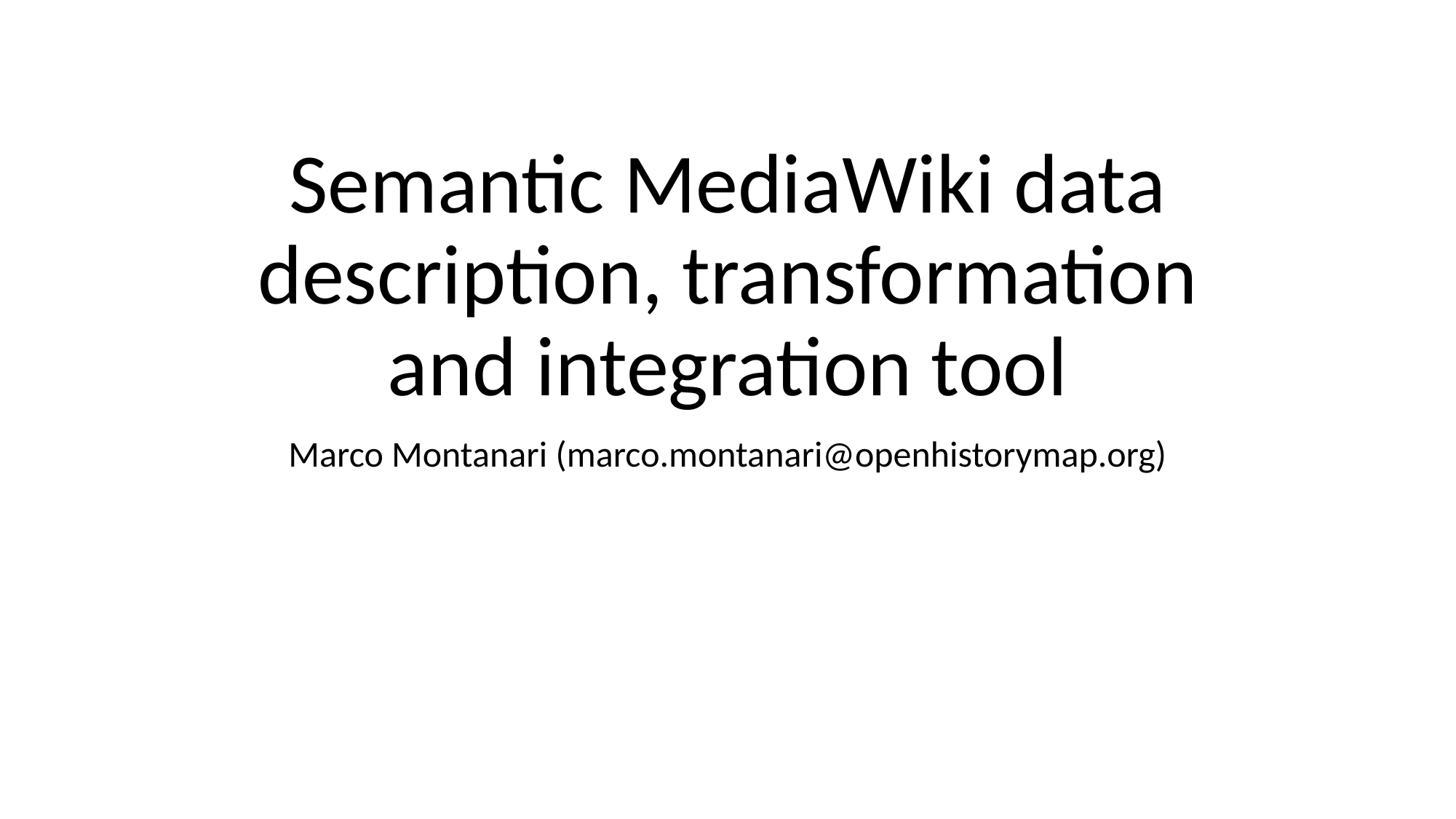

# Semantic MediaWiki data description, transformation and integration tool
Marco Montanari (marco.montanari@openhistorymap.org)